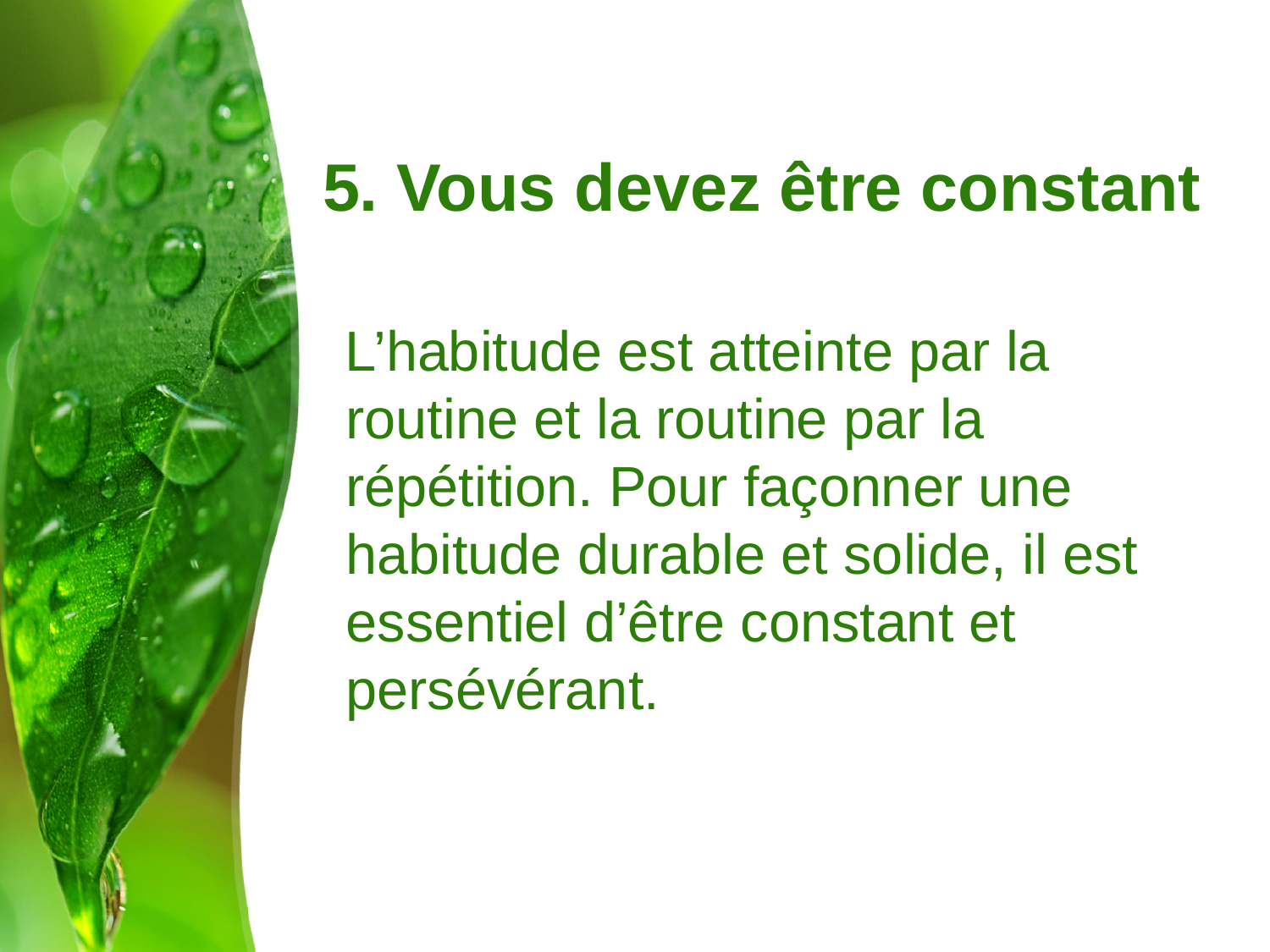

5. Vous devez être constant

   L’habitude est atteinte par la routine et la routine par la répétition. Pour façonner une habitude durable et solide, il est essentiel d’être constant et persévérant.